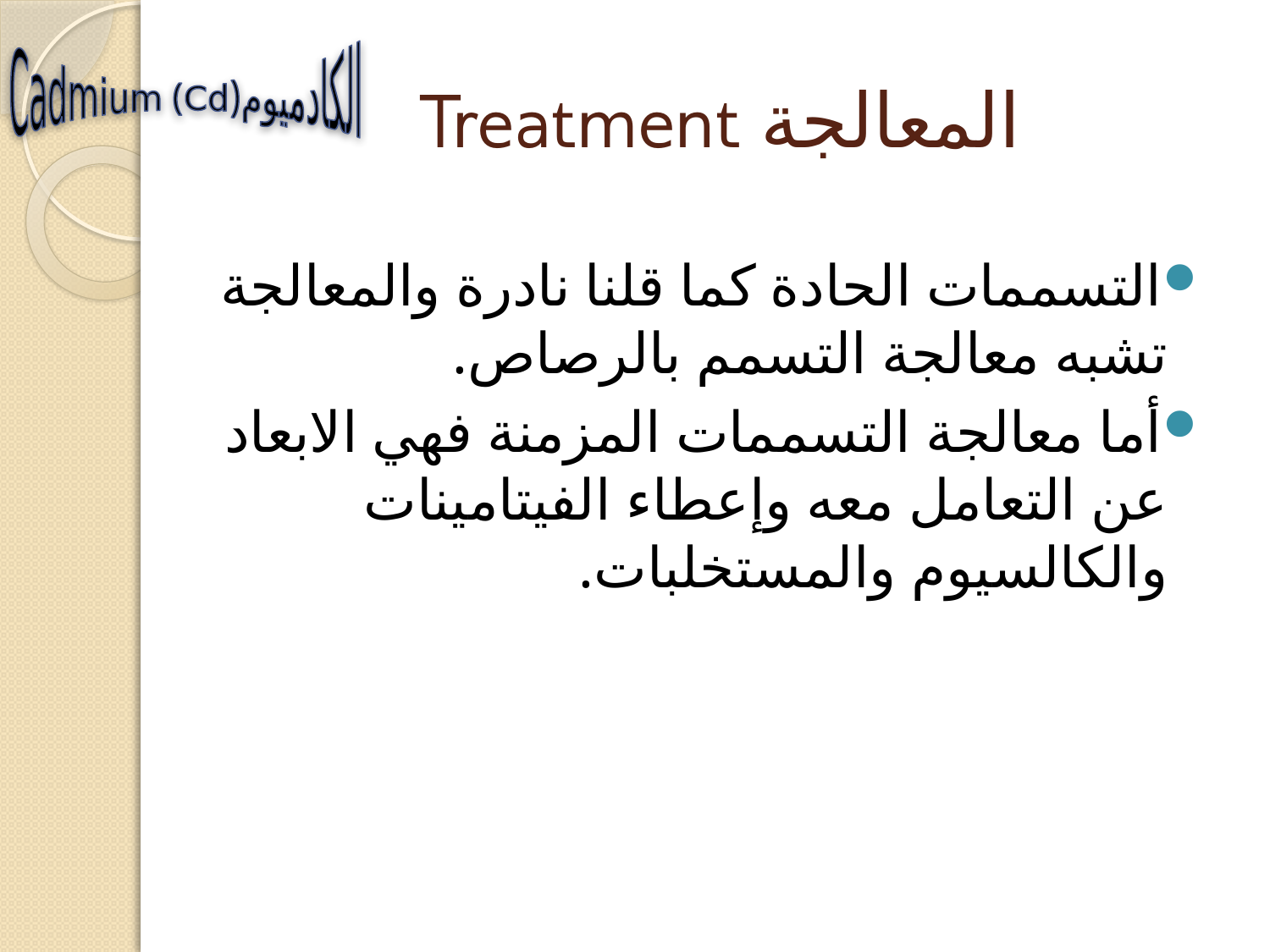

الكادميوم
Cadmium (Cd)
# المعالجة Treatment
التسممات الحادة كما قلنا نادرة والمعالجة تشبه معالجة التسمم بالرصاص.
أما معالجة التسممات المزمنة فهي الابعاد عن التعامل معه وإعطاء الفيتامينات والكالسيوم والمستخلبات.